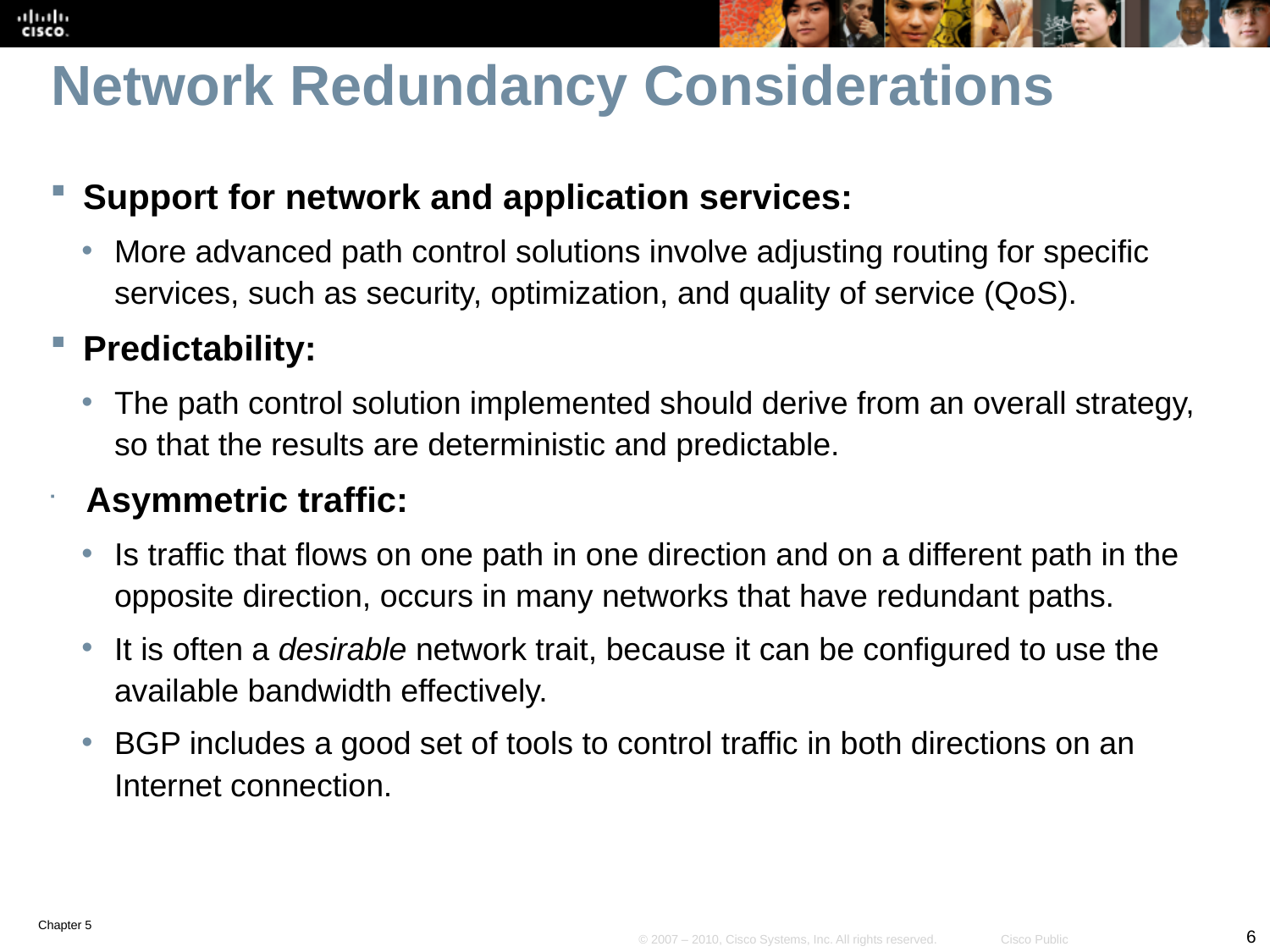

# Network Redundancy Considerations
Support for network and application services:
More advanced path control solutions involve adjusting routing for specific services, such as security, optimization, and quality of service (QoS).
Predictability:
The path control solution implemented should derive from an overall strategy, so that the results are deterministic and predictable.
 Asymmetric traffic:
Is traffic that flows on one path in one direction and on a different path in the opposite direction, occurs in many networks that have redundant paths.
It is often a desirable network trait, because it can be configured to use the available bandwidth effectively.
BGP includes a good set of tools to control traffic in both directions on an Internet connection.